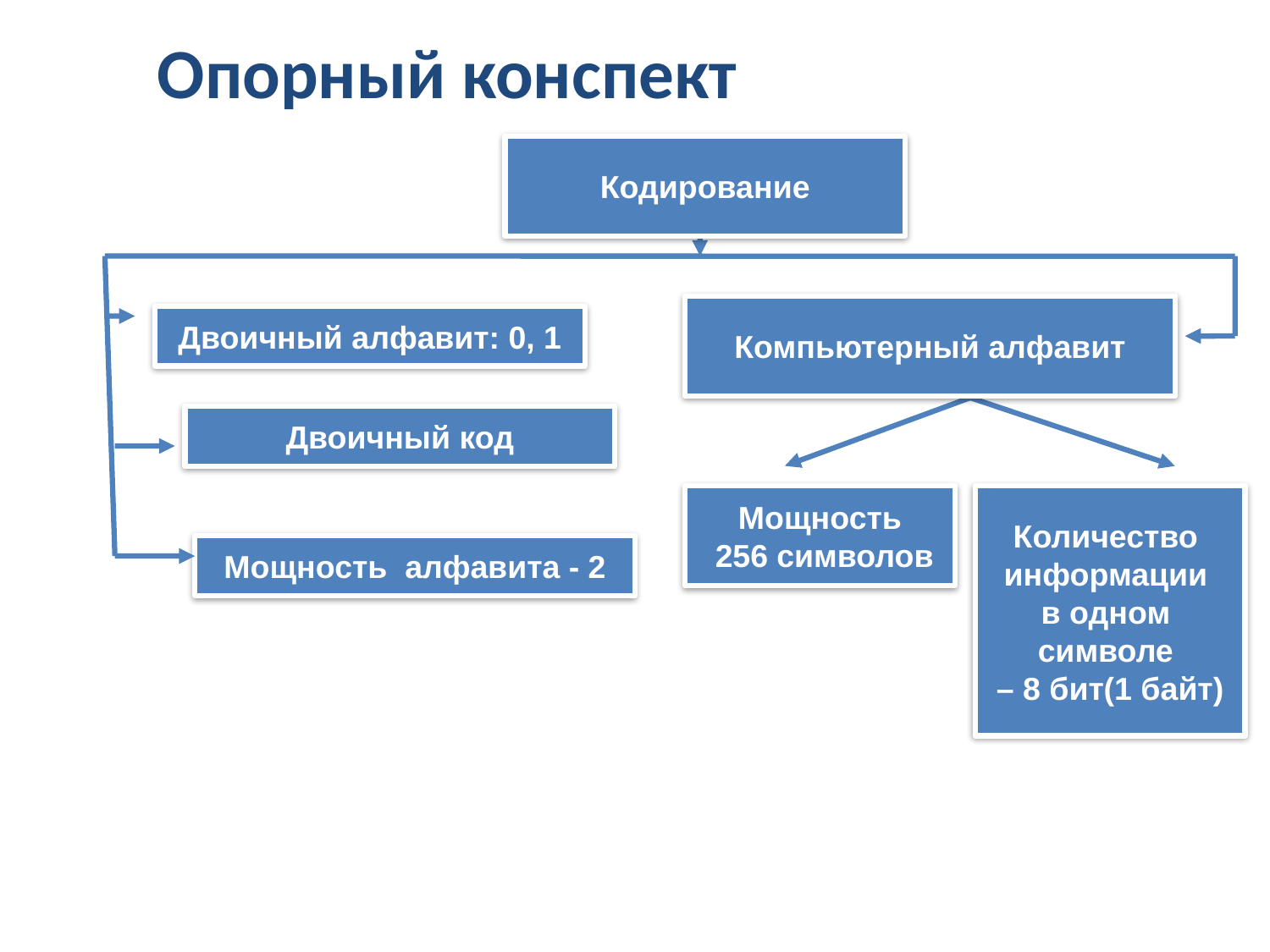

Опорный конспект
Кодирование

Компьютерный алфавит
Двоичный алфавит: 0, 1

Двоичный код

Мощность
 256 символов
Количество
информации
в одном
символе
– 8 бит(1 байт)
Мощность  алфавита - 2